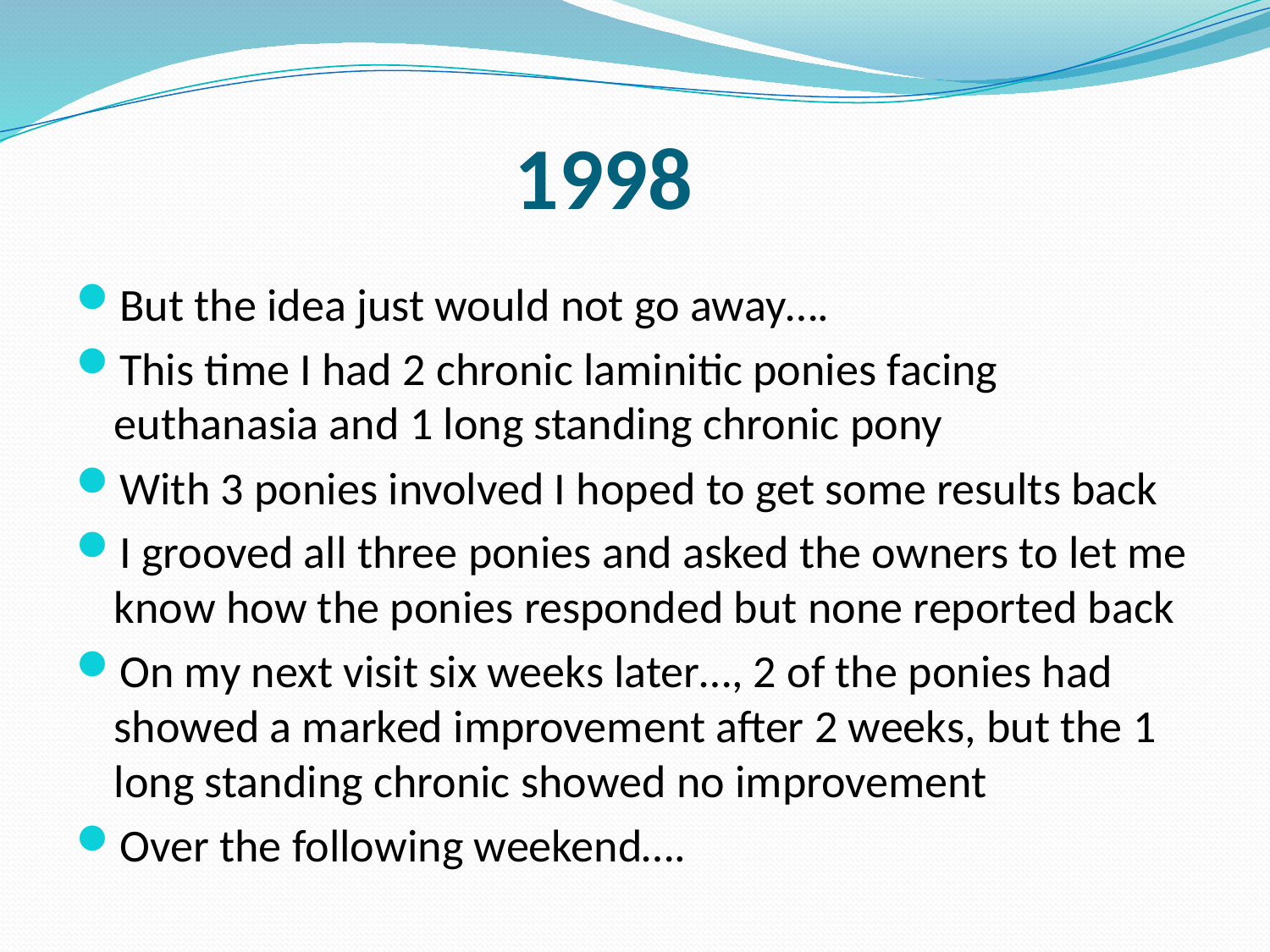

# 1998
But the idea just would not go away….
This time I had 2 chronic laminitic ponies facing euthanasia and 1 long standing chronic pony
With 3 ponies involved I hoped to get some results back
I grooved all three ponies and asked the owners to let me know how the ponies responded but none reported back
On my next visit six weeks later…, 2 of the ponies had showed a marked improvement after 2 weeks, but the 1 long standing chronic showed no improvement
Over the following weekend….